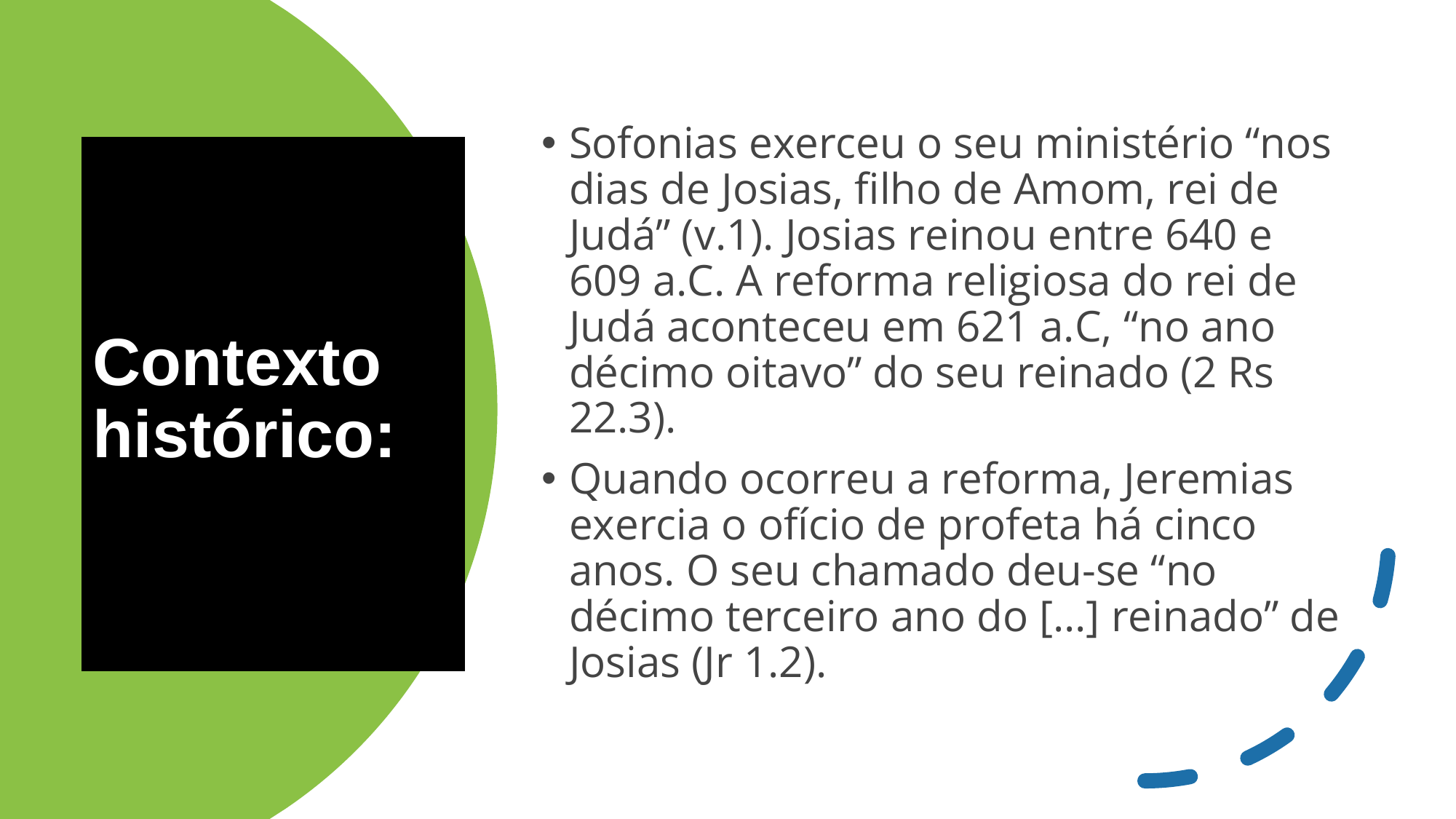

Sofonias exerceu o seu ministério “nos dias de Josias, filho de Amom, rei de Judá” (v.1). Josias reinou entre 640 e 609 a.C. A reforma religiosa do rei de Judá aconteceu em 621 a.C, “no ano décimo oitavo” do seu reinado (2 Rs 22.3).
Quando ocorreu a reforma, Jeremias exercia o ofício de profeta há cinco anos. O seu chamado deu-se “no décimo terceiro ano do [...] reinado” de Josias (Jr 1.2).
# Contexto histórico: